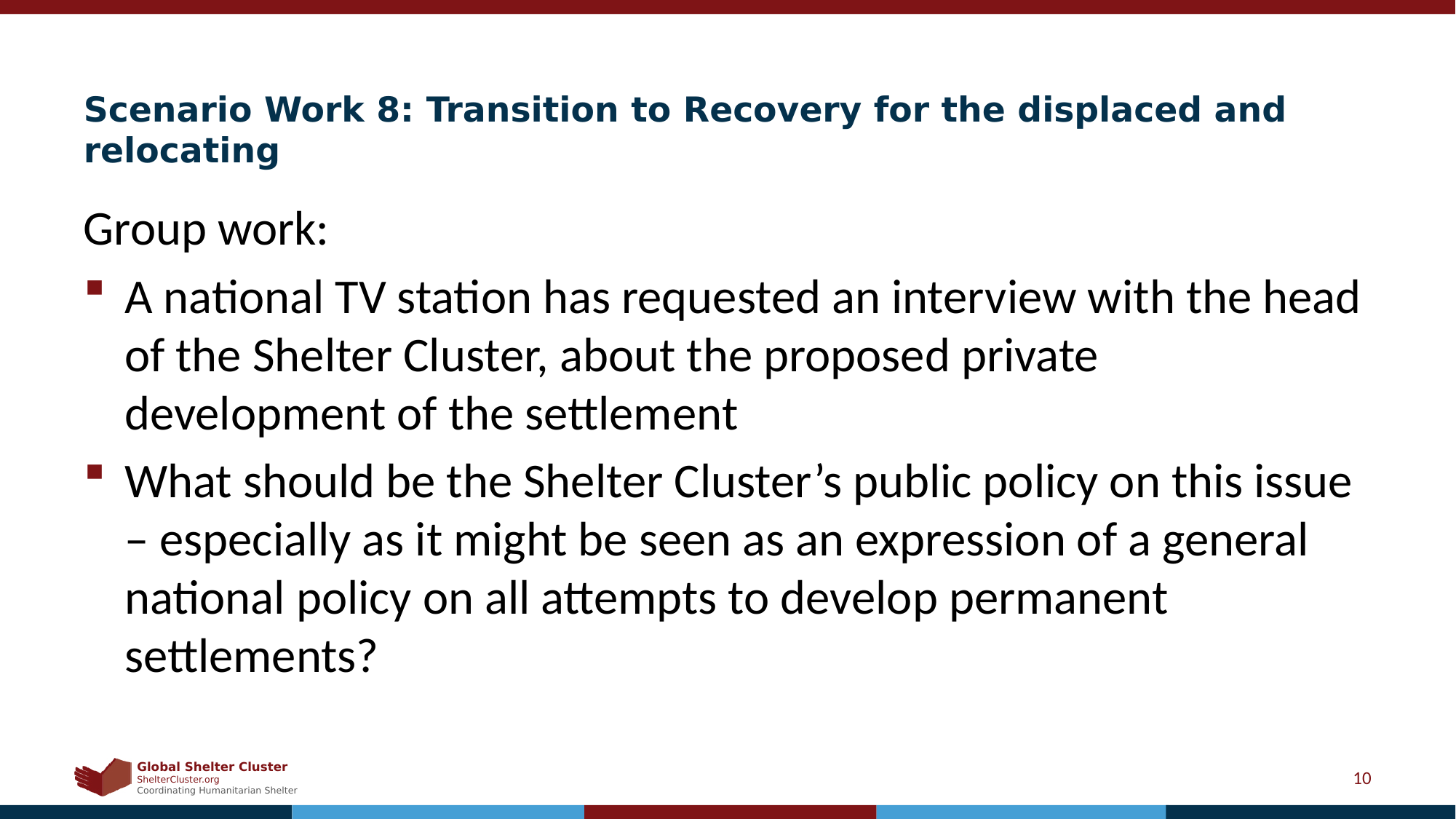

# Scenario Work 8: Transition to Recovery for the displaced and relocating
Group work:
A national TV station has requested an interview with the head of the Shelter Cluster, about the proposed private development of the settlement
What should be the Shelter Cluster’s public policy on this issue – especially as it might be seen as an expression of a general national policy on all attempts to develop permanent settlements?
10